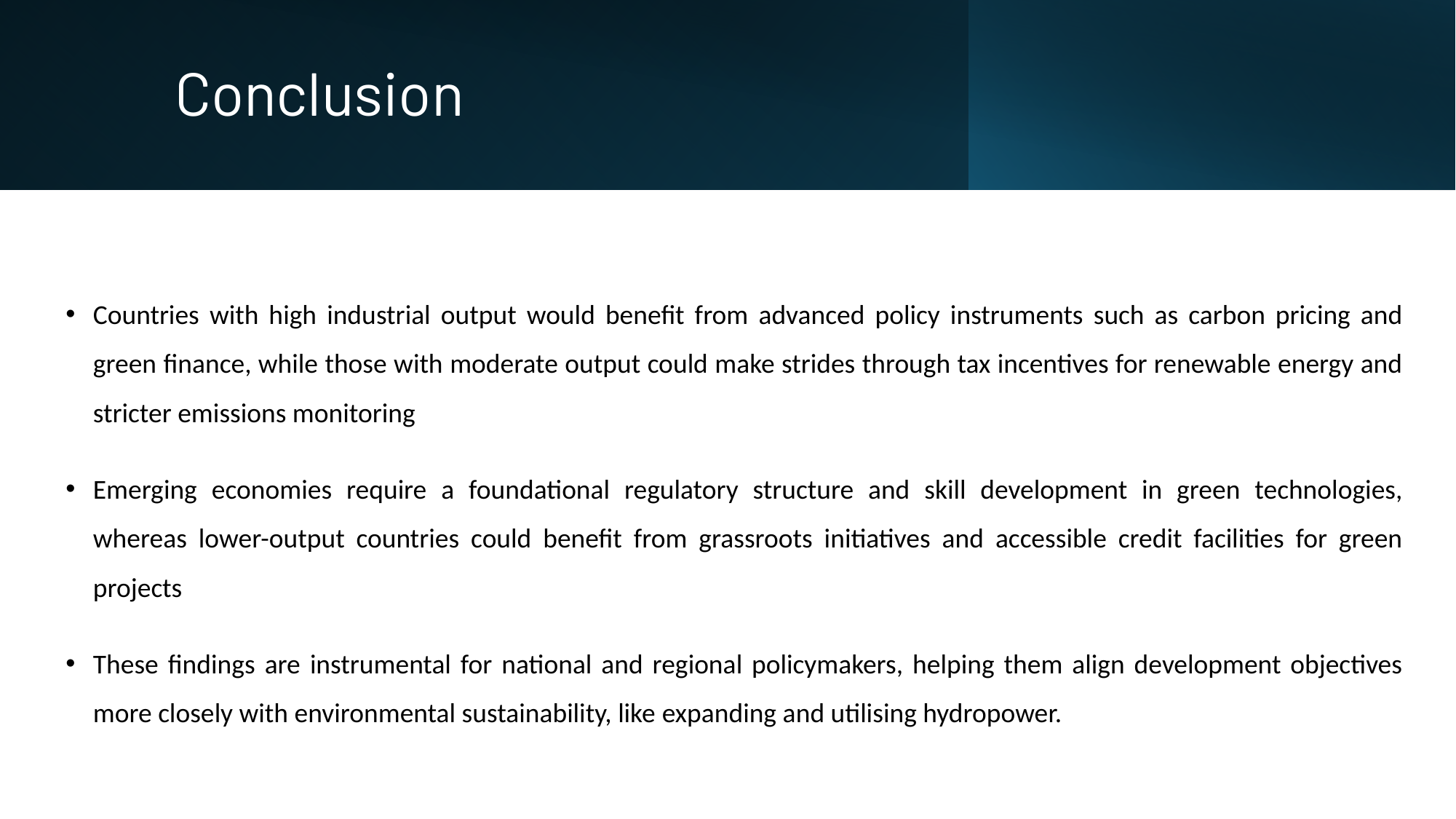

# Conclusion
Countries with high industrial output would benefit from advanced policy instruments such as carbon pricing and green finance, while those with moderate output could make strides through tax incentives for renewable energy and stricter emissions monitoring
Emerging economies require a foundational regulatory structure and skill development in green technologies, whereas lower-output countries could benefit from grassroots initiatives and accessible credit facilities for green projects
These findings are instrumental for national and regional policymakers, helping them align development objectives more closely with environmental sustainability, like expanding and utilising hydropower.